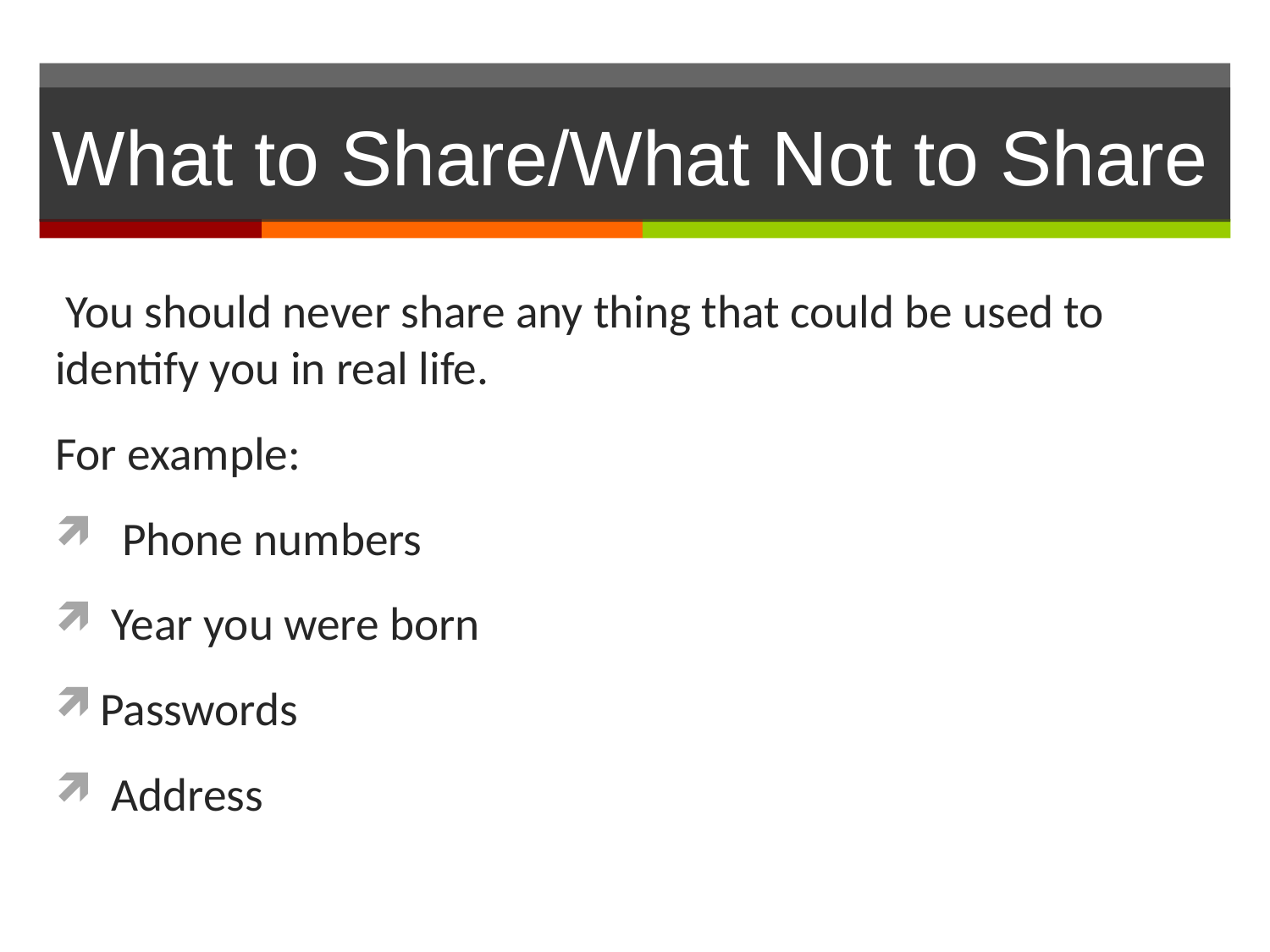

# What to Share/What Not to Share
 You should never share any thing that could be used to identify you in real life.
For example:
 Phone numbers
Year you were born
 Passwords
Address